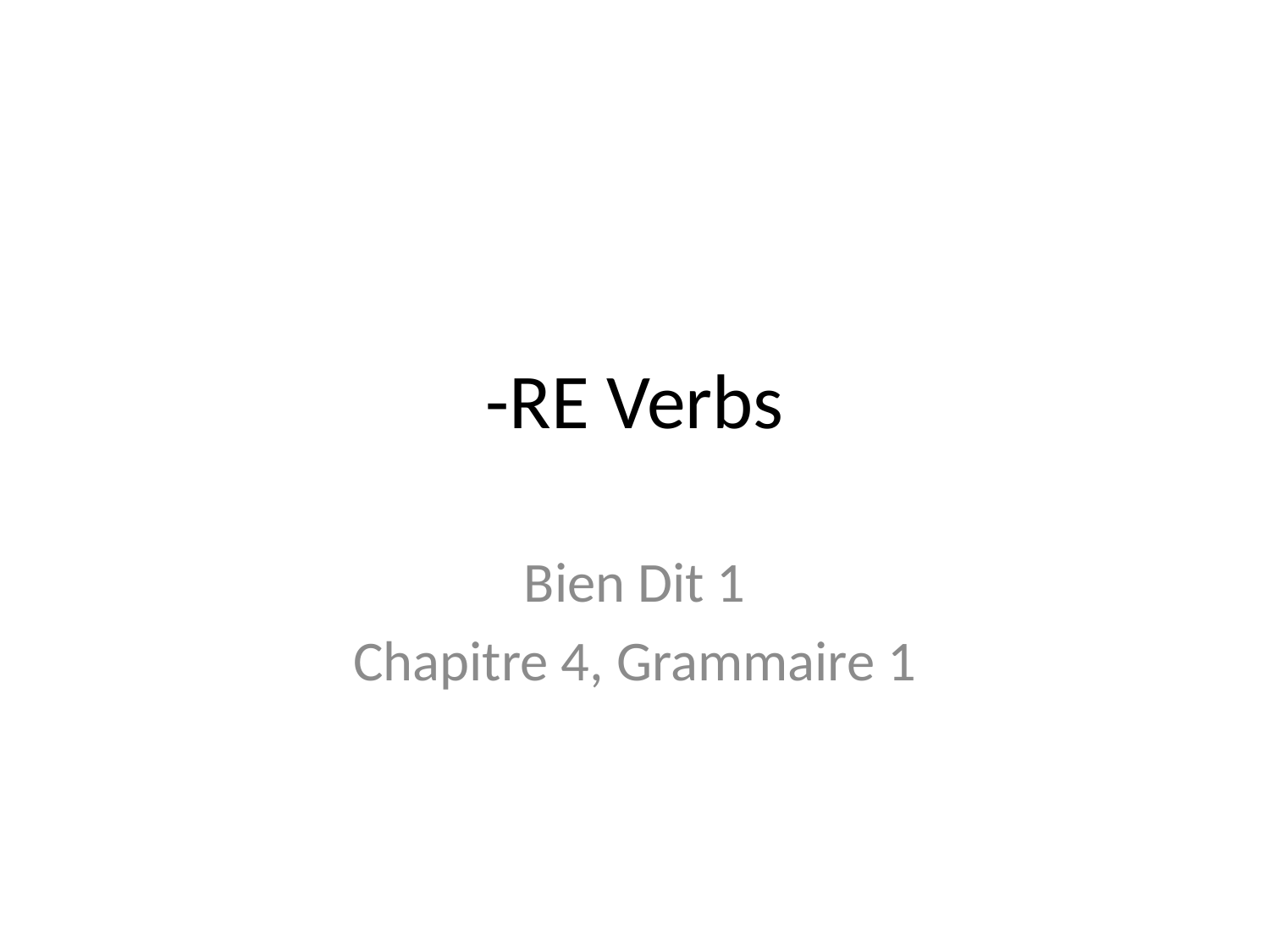

# -RE Verbs
Bien Dit 1
Chapitre 4, Grammaire 1